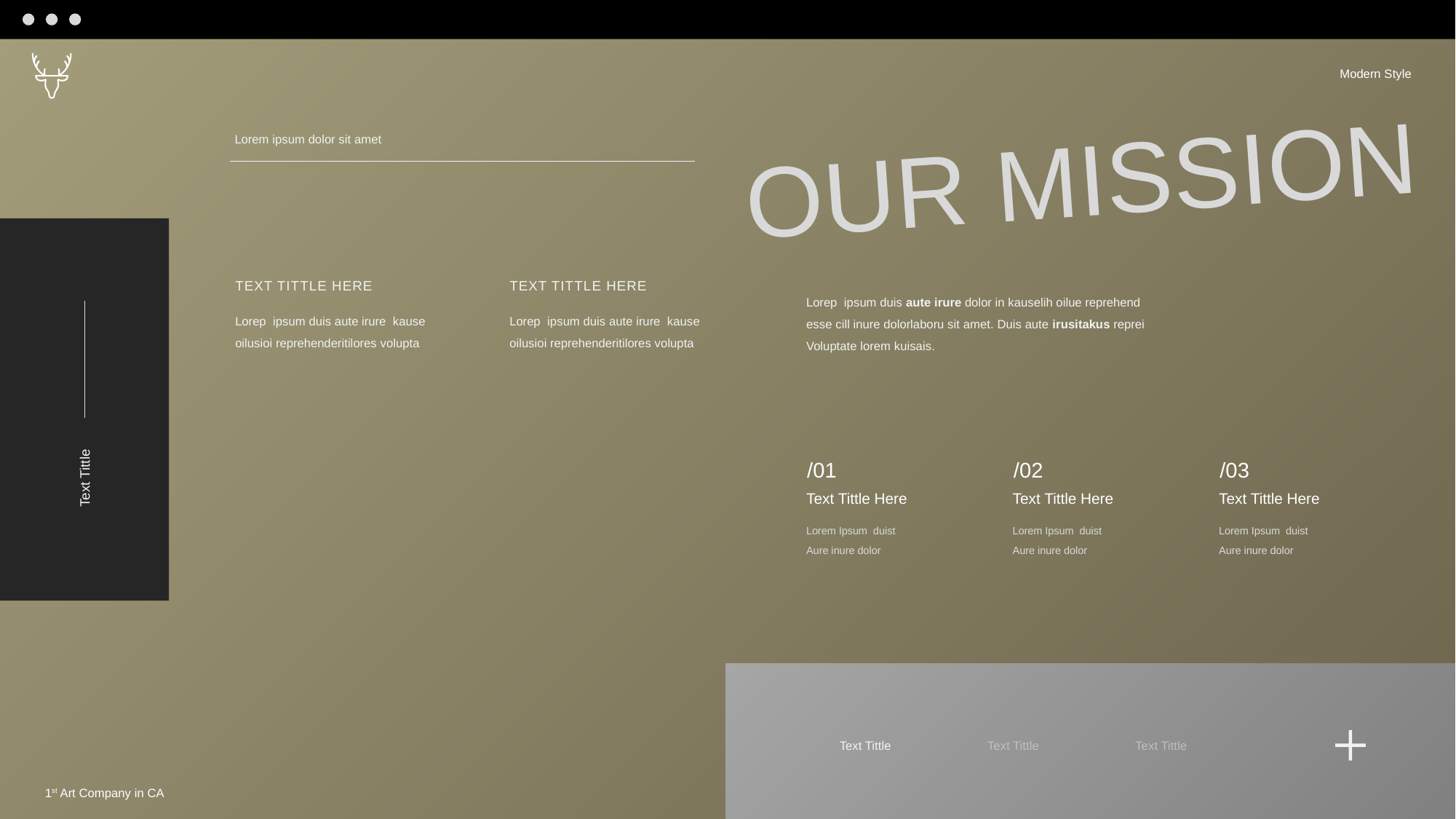

Modern Style
OUR MISSION
Lorem ipsum dolor sit amet

TEXT TITTLE HERE
TEXT TITTLE HERE
Lorep  ipsum duis aute irure dolor in kauselih oilue reprehend
esse cill inure dolorlaboru sit amet. Duis aute irusitakus reprei
Voluptate lorem kuisais.
Lorep  ipsum duis aute irure  kause
oilusioi reprehenderitilores volupta
Lorep  ipsum duis aute irure  kause
oilusioi reprehenderitilores volupta

/01

/02

/03

Text Tittle
Text Tittle Here
Text Tittle Here
Text Tittle Here
Lorem Ipsum  duist
Aure inure dolor
Lorem Ipsum  duist
Aure inure dolor
Lorem Ipsum  duist
Aure inure dolor

Text Tittle
Text Tittle
Text Tittle
1st Art Company in CA